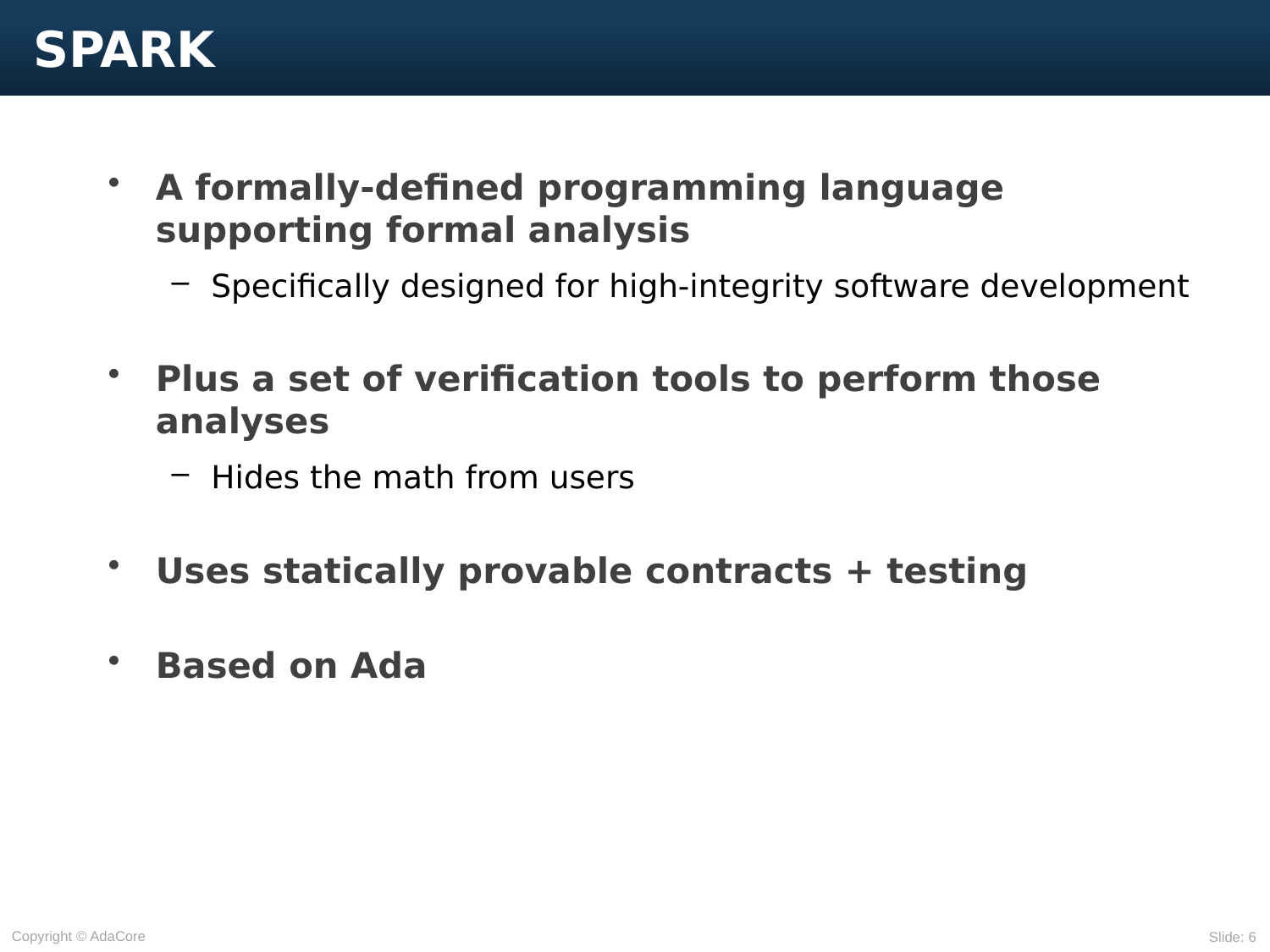

# SPARK
A formally-defined programming language supporting formal analysis
Specifically designed for high-integrity software development
Plus a set of verification tools to perform those analyses
Hides the math from users
Uses statically provable contracts + testing
Based on Ada